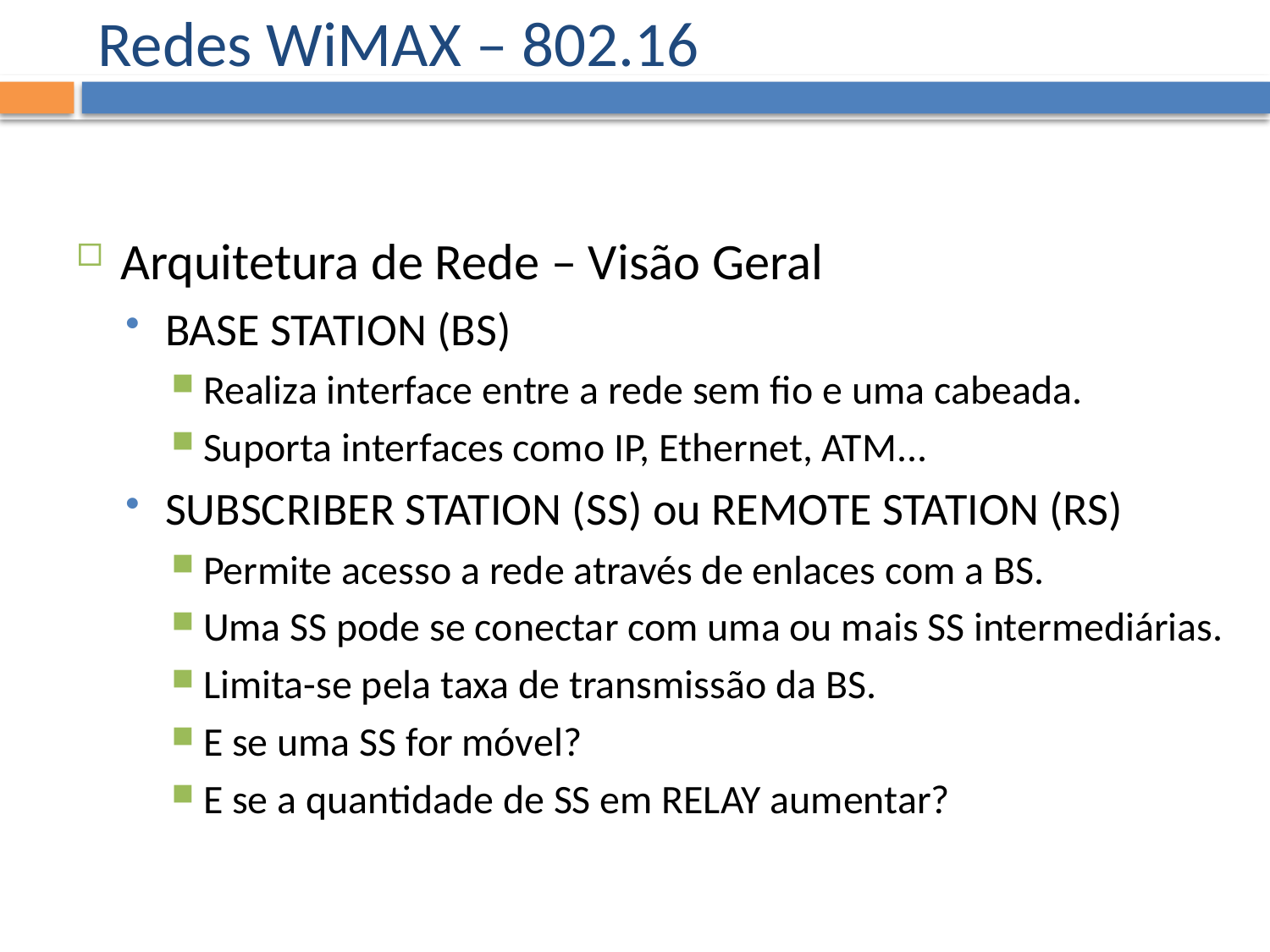

# Redes WiMAX – 802.16
Arquitetura de Rede – Visão Geral
BASE STATION (BS)
Realiza interface entre a rede sem fio e uma cabeada.
Suporta interfaces como IP, Ethernet, ATM...
SUBSCRIBER STATION (SS) ou REMOTE STATION (RS)
Permite acesso a rede através de enlaces com a BS.
Uma SS pode se conectar com uma ou mais SS intermediárias.
Limita-se pela taxa de transmissão da BS.
E se uma SS for móvel?
E se a quantidade de SS em RELAY aumentar?